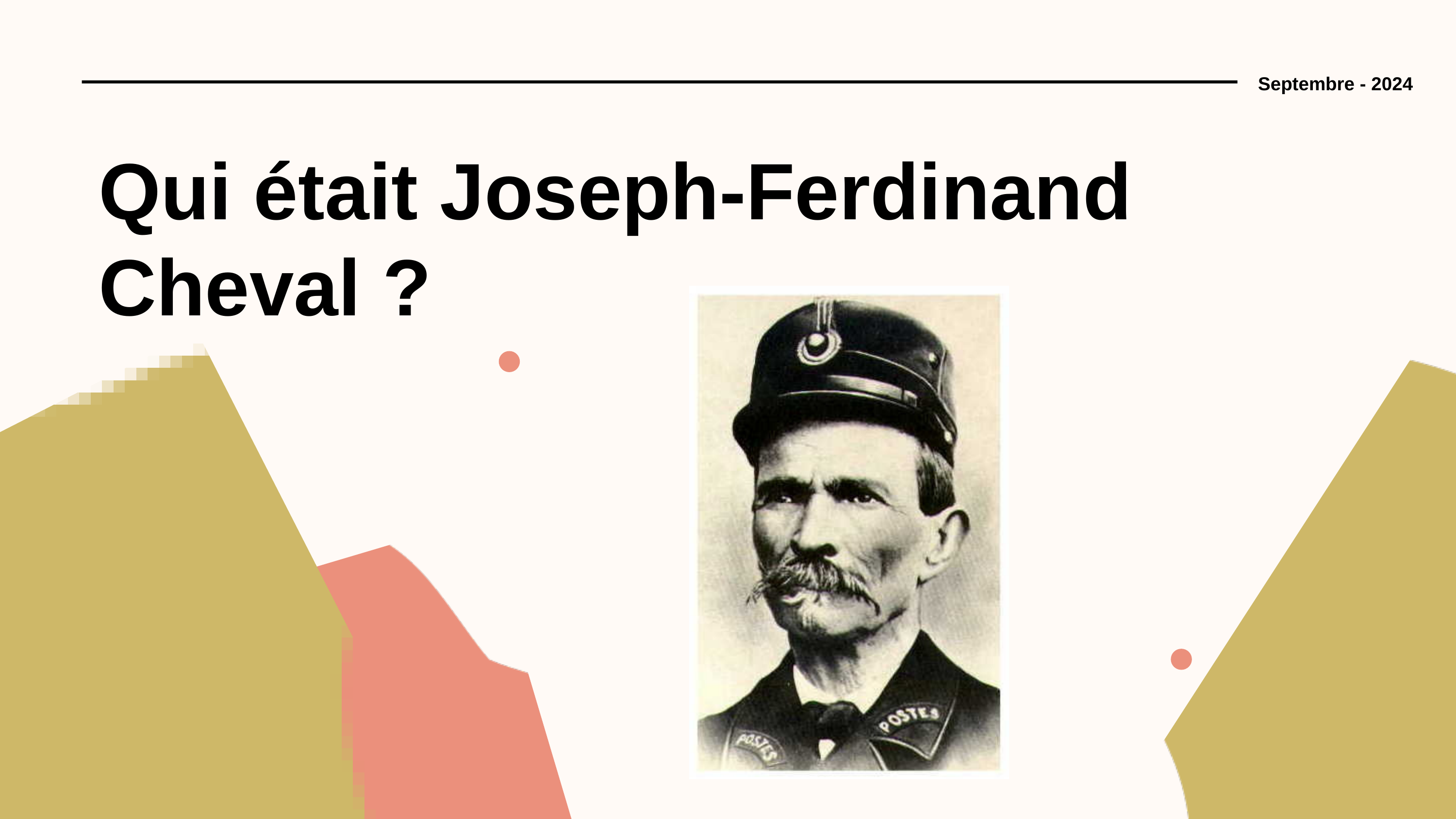

Septembre - 2024

Qui était Joseph-Ferdinand Cheval ?